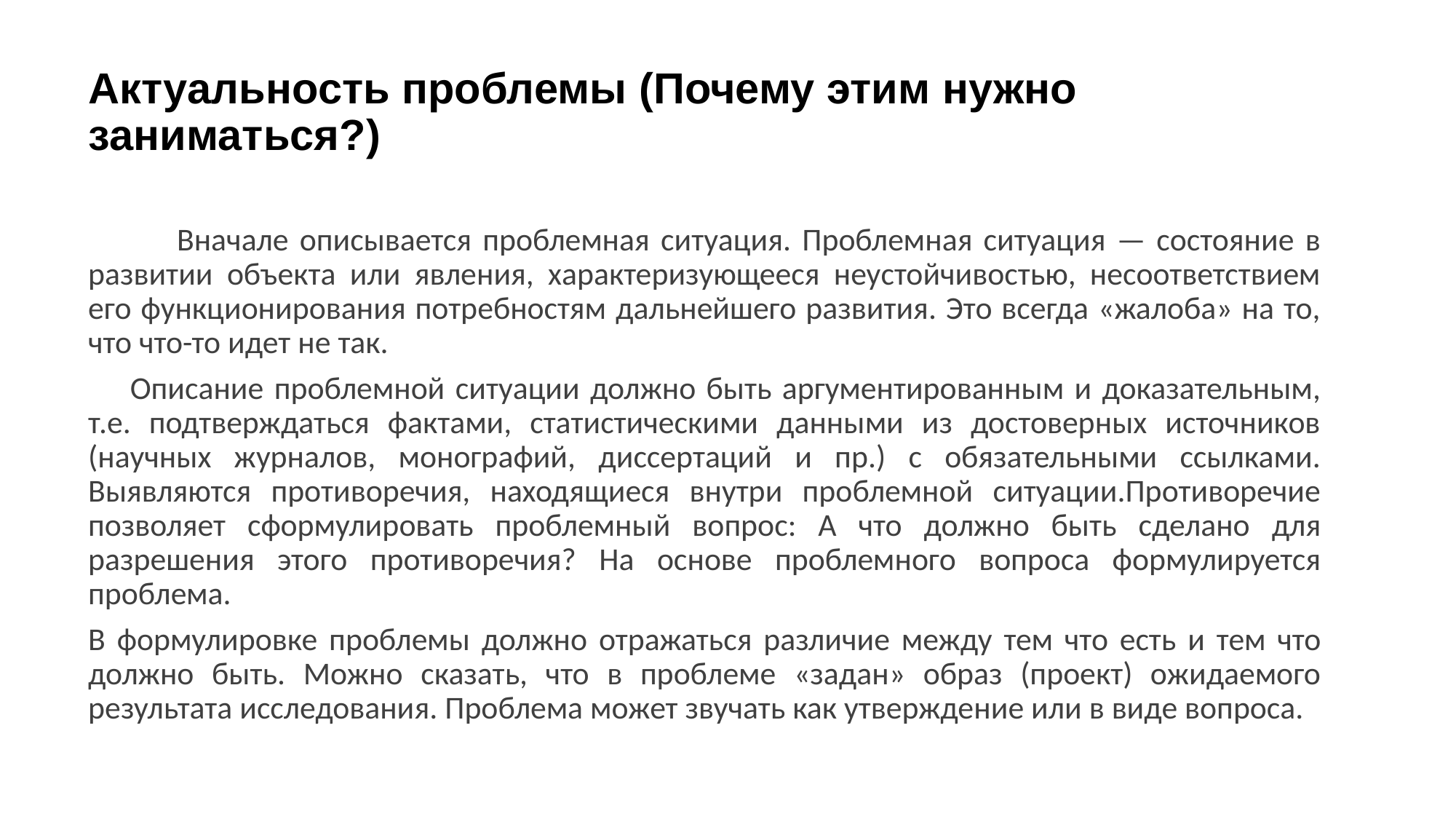

# Актуальность проблемы (Почему этим нужно заниматься?)
        Вначале описывается проблемная ситуация. Проблемная ситуация — состояние в развитии объекта или явления, характеризующееся неустойчивостью, несоответствием его функционирования потребностям дальнейшего развития. Это всегда «жалоба» на то, что что-то идет не так.
    Описание проблемной ситуации должно быть аргументированным и доказательным, т.е. подтверждаться фактами, статистическими данными из достоверных источников (научных журналов, монографий, диссертаций и пр.) с обязательными ссылками. Выявляются противоречия, находящиеся внутри проблемной ситуации.Противоречие позволяет сформулировать проблемный вопрос: А что должно быть сделано для разрешения этого противоречия? На основе проблемного вопроса формулируется проблема.
В формулировке проблемы должно отражаться различие между тем что есть и тем что должно быть. Можно сказать, что в проблеме «задан» образ (проект) ожидаемого результата исследования. Проблема может звучать как утверждение или в виде вопроса.